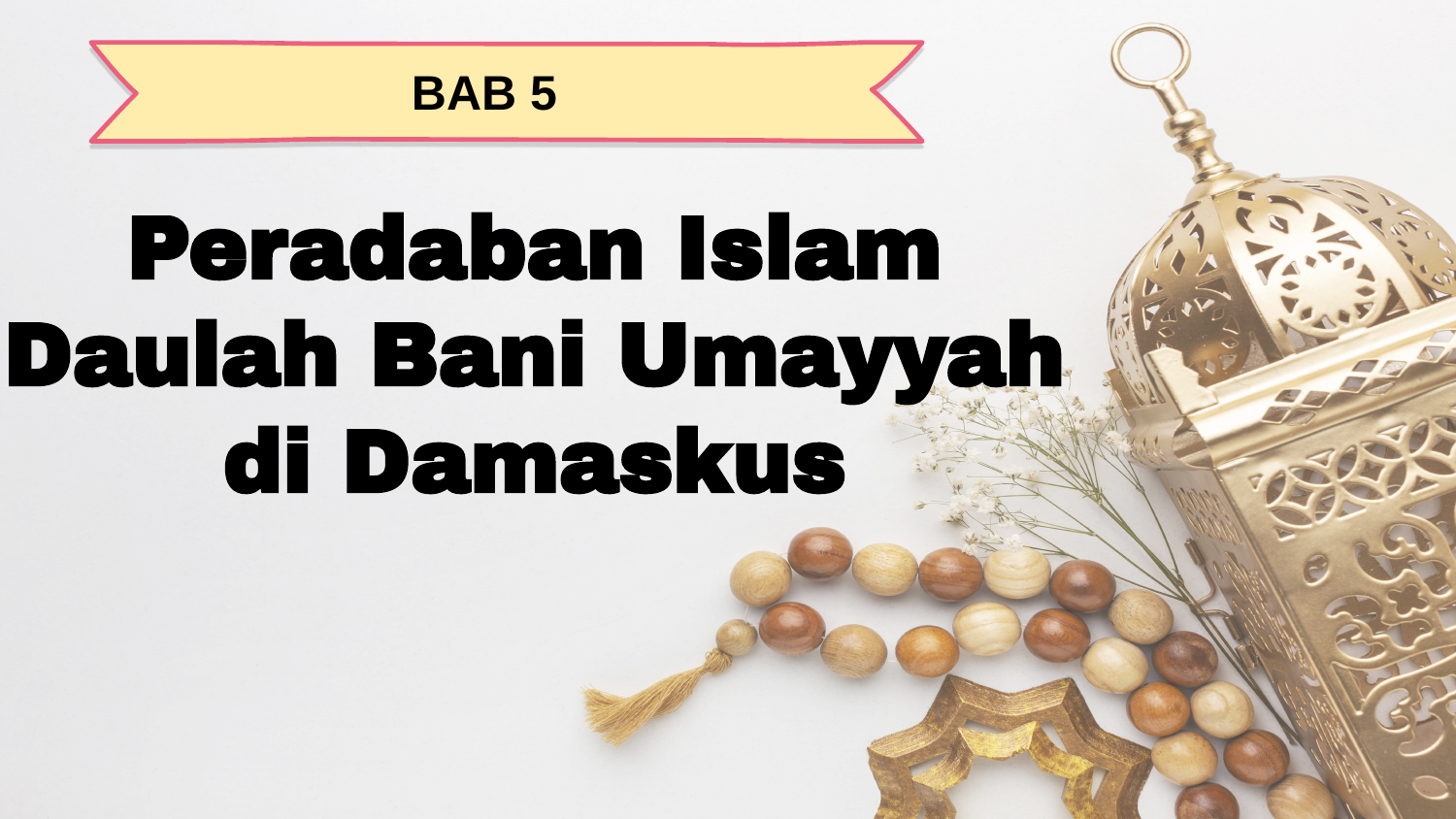

BAB 5
Peradaban Islam Daulah Bani Umayyah di Damaskus